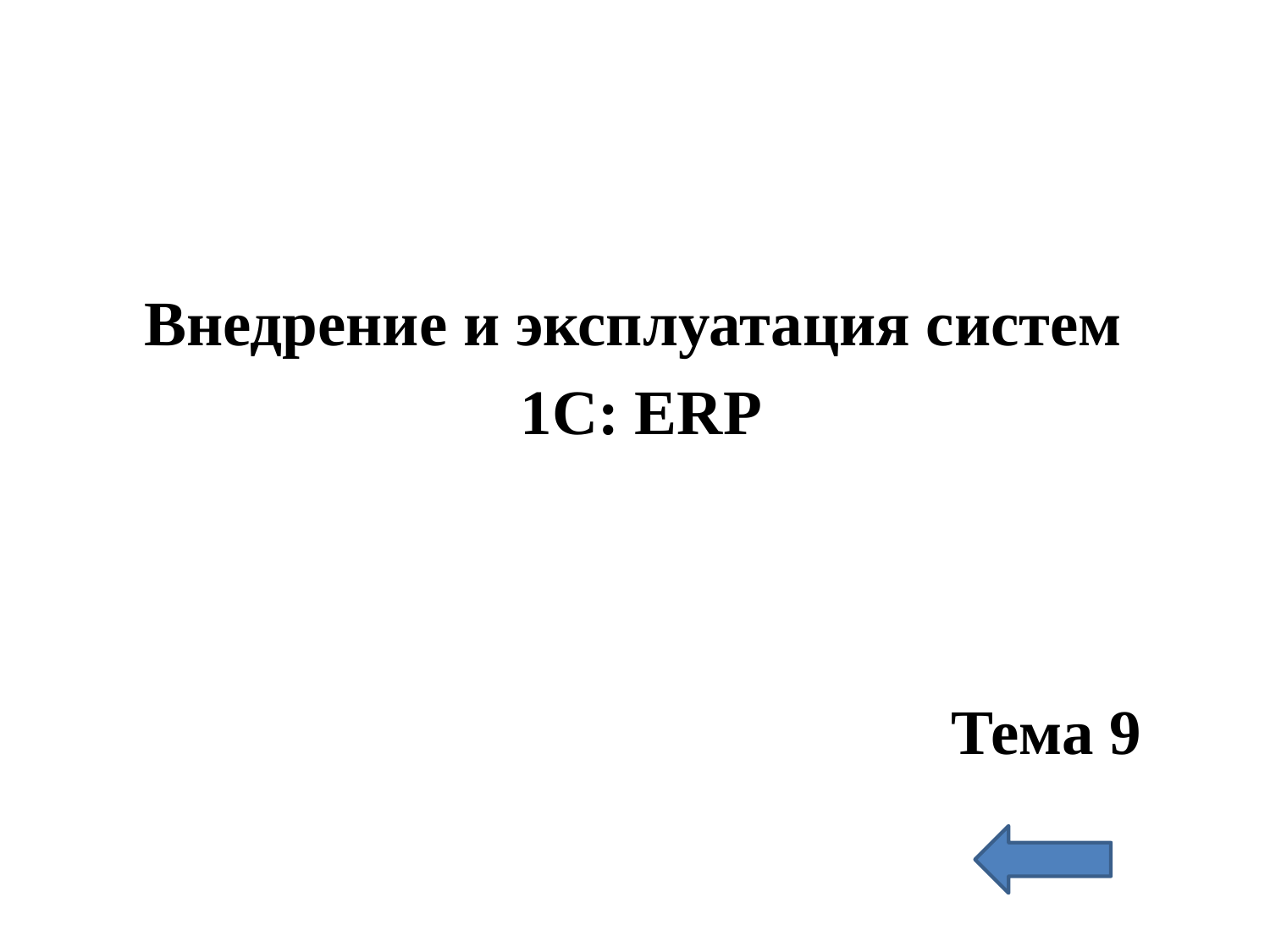

Внедрение и эксплуатация систем
 1С: ERP
Тема 9